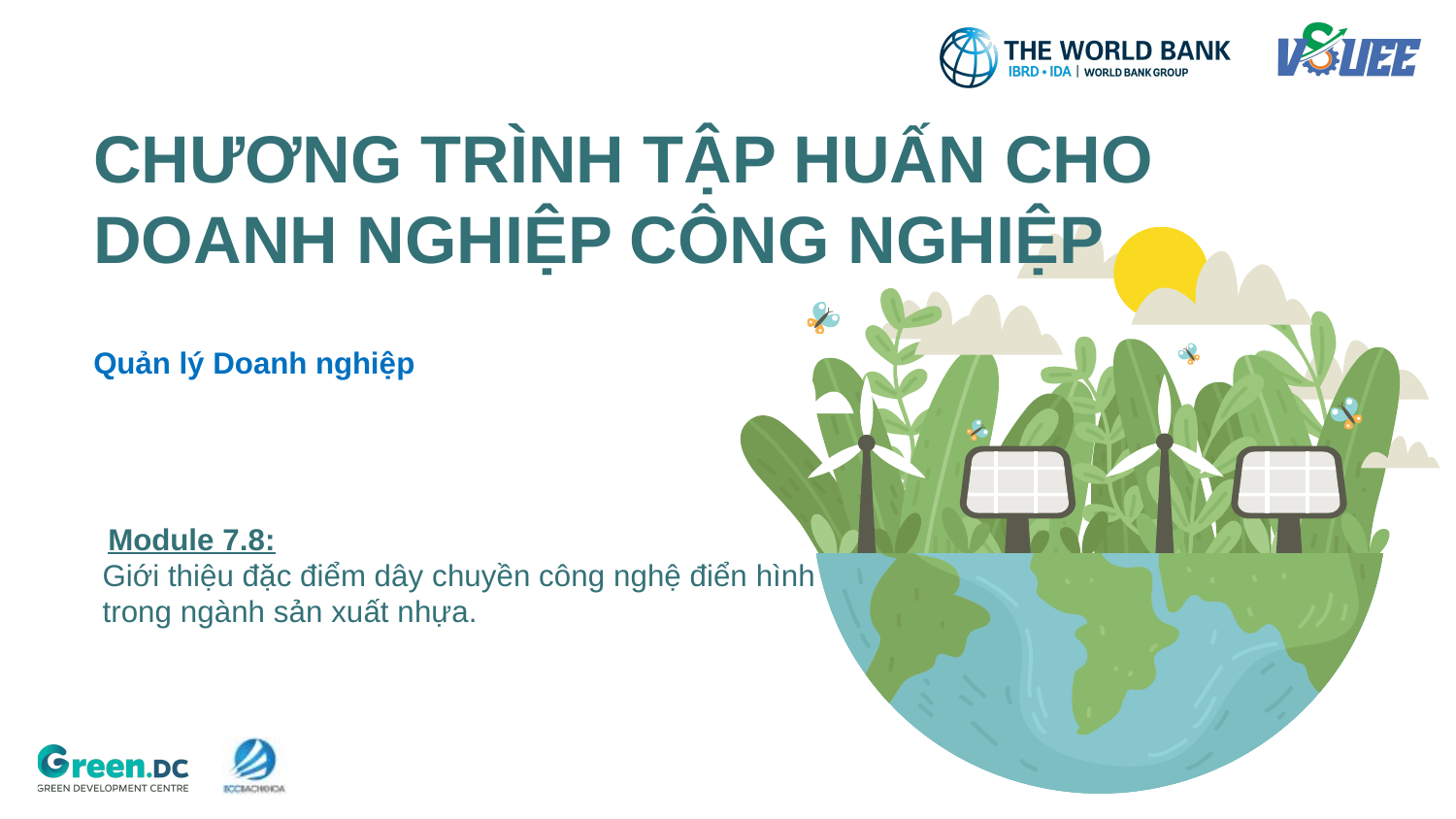

# CHƯƠNG TRÌNH TẬP HUẤN CHO DOANH NGHIỆP CÔNG NGHIỆP

Quản lý Doanh nghiệp
Module 7.8:
Giới thiệu đặc điểm dây chuyền công nghệ điển hình trong ngành sản xuất nhựa.